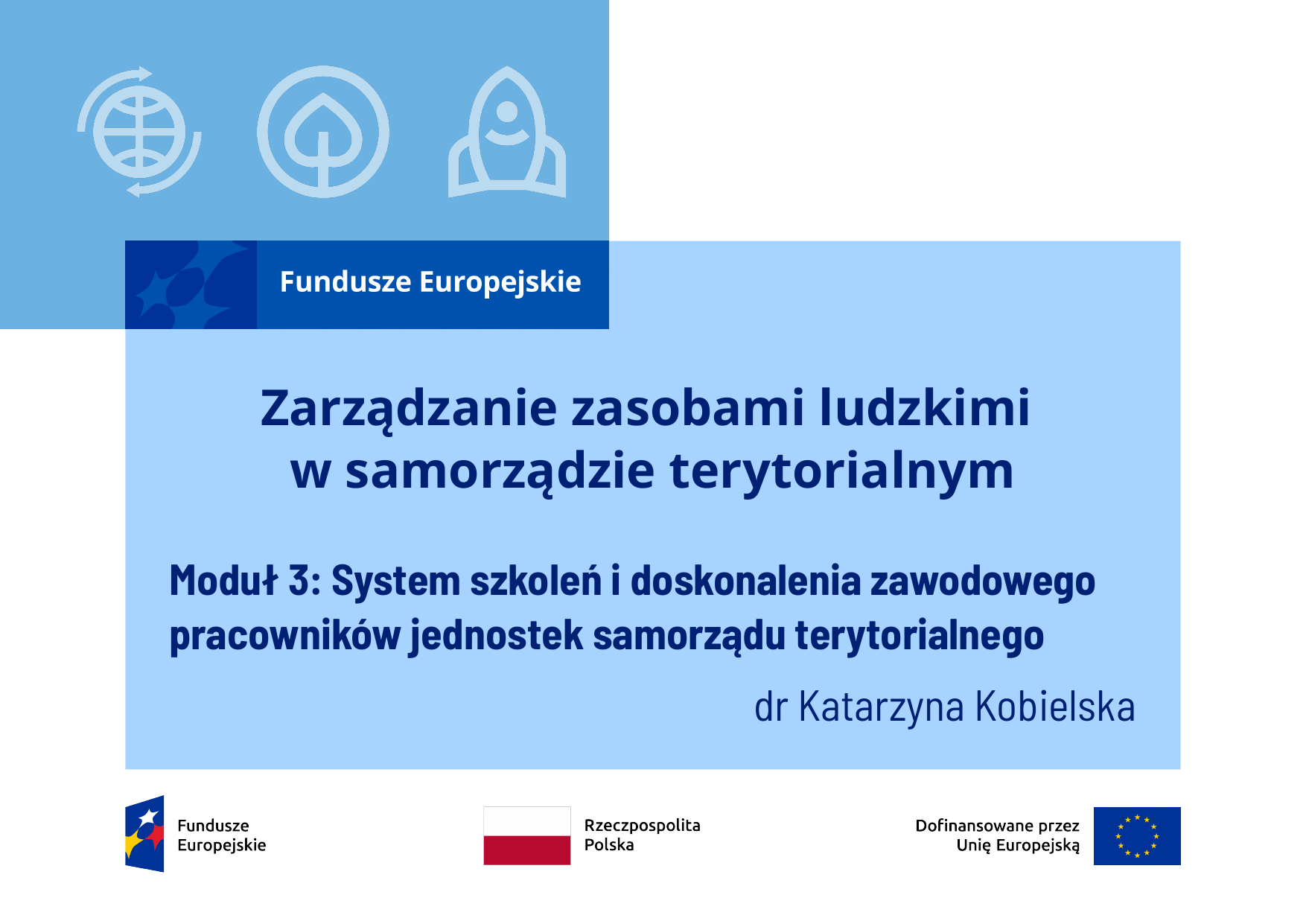

# Zarządzanie zasobami ludzkimi w samorządzie terytorialnym
Moduł 3: System szkoleń i doskonalenia zawodowego pracowników jednostek samorządu terytorialnego
dr Katarzyna Kobielska